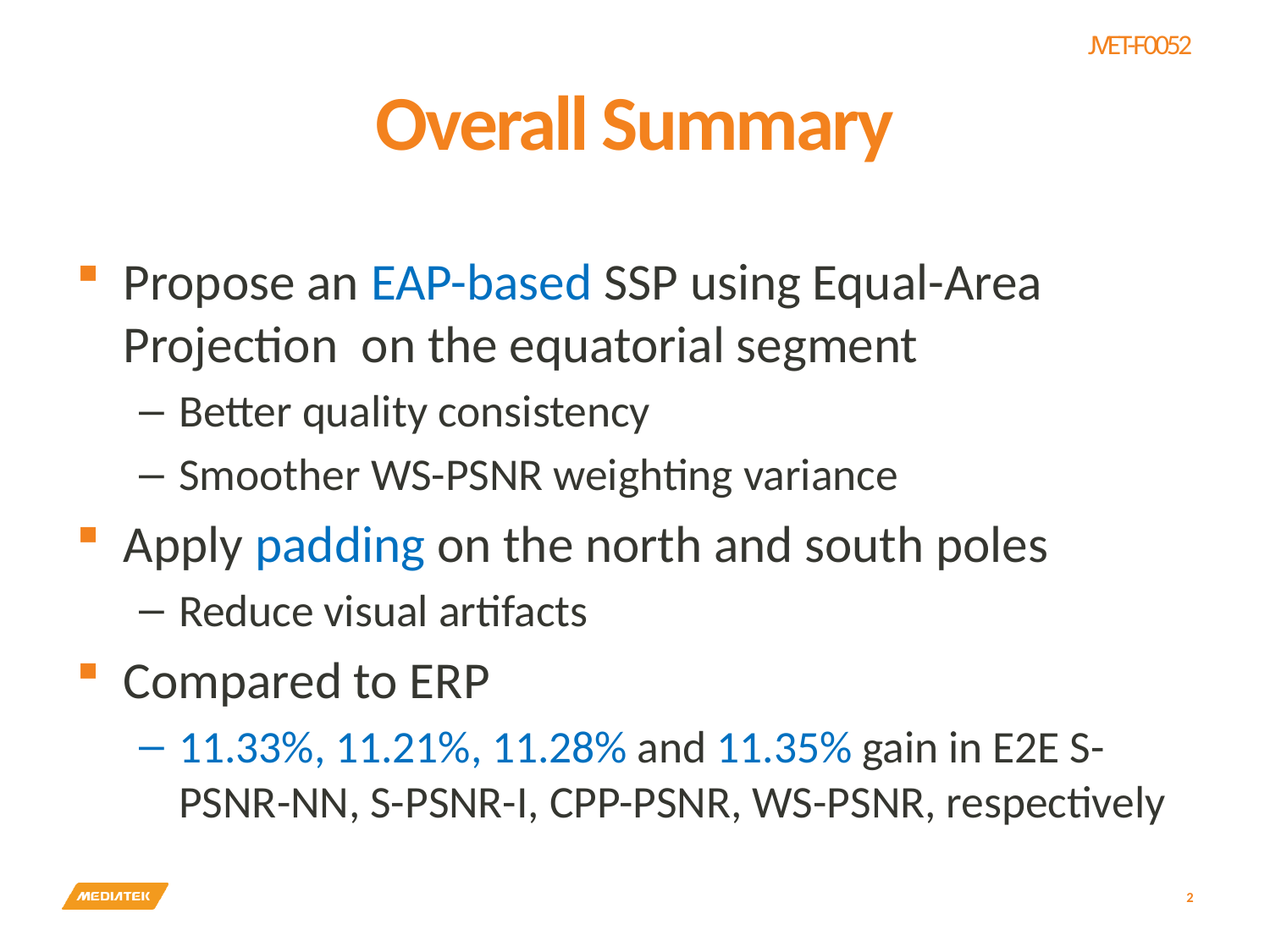

# Overall Summary
Propose an EAP-based SSP using Equal-Area Projection  on the equatorial segment
Better quality consistency
Smoother WS-PSNR weighting variance
Apply padding on the north and south poles
Reduce visual artifacts
Compared to ERP
11.33%, 11.21%, 11.28% and 11.35% gain in E2E S-PSNR-NN, S-PSNR-I, CPP-PSNR, WS-PSNR, respectively
2